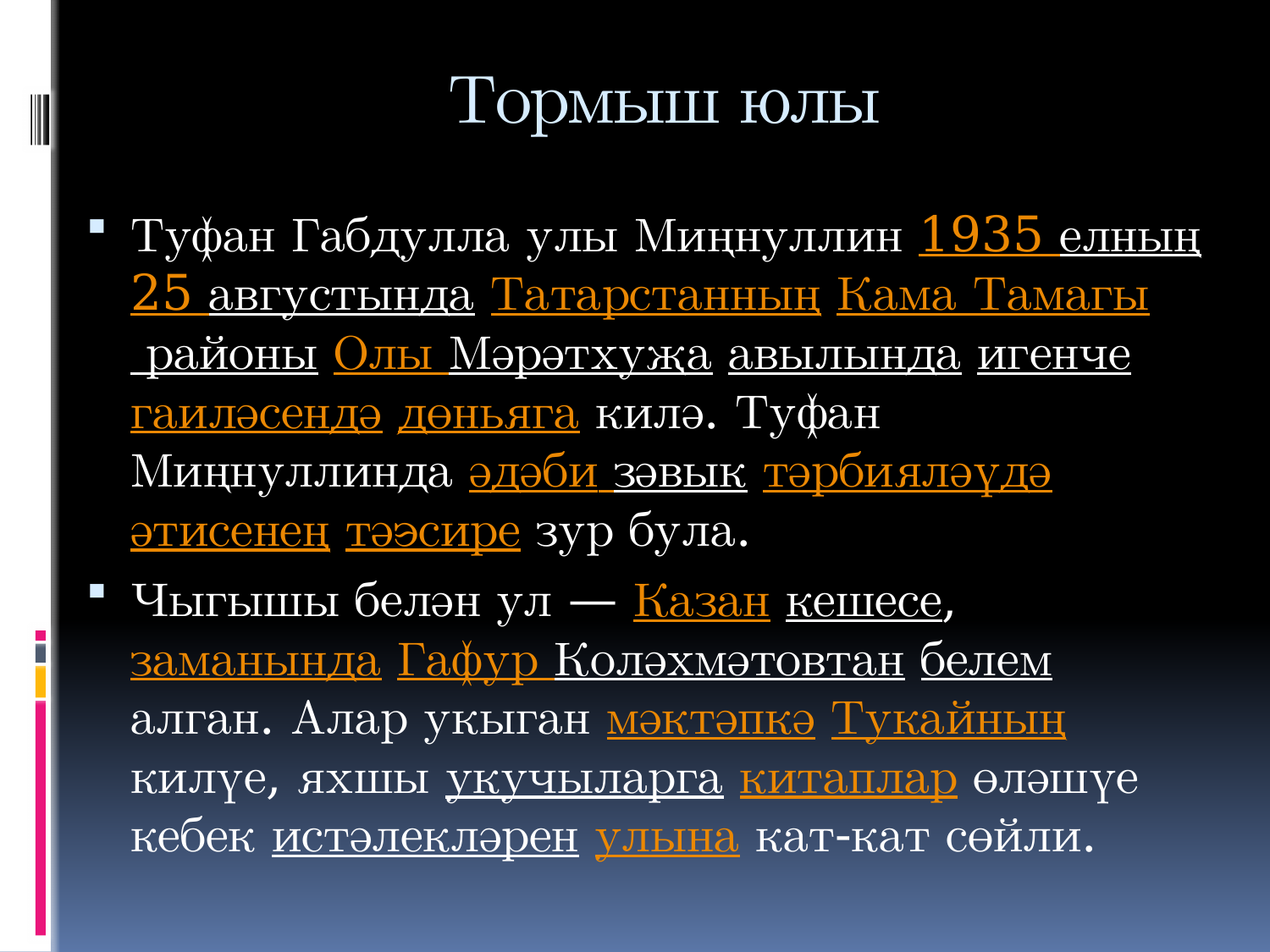

# Тормыш юлы
Туфан Габдулла улы Миңнуллин 1935 елның 25 августында Татарстанның Кама Тамагы районы Олы Мәрәтхуҗа авылында игенче гаиләсендә дөньяга килә. Туфан Миңнуллинда әдәби зәвык тәрбияләүдә әтисенең тәэсире зур була.
Чыгышы белән ул — Казан кешесе, заманында Гафур Коләхмәтовтан белем алган. Алар укыган мәктәпкә Тукайның килүе, яхшы укучыларга китаплар өләшүе кебек истәлекләрен улына кат-кат сөйли.